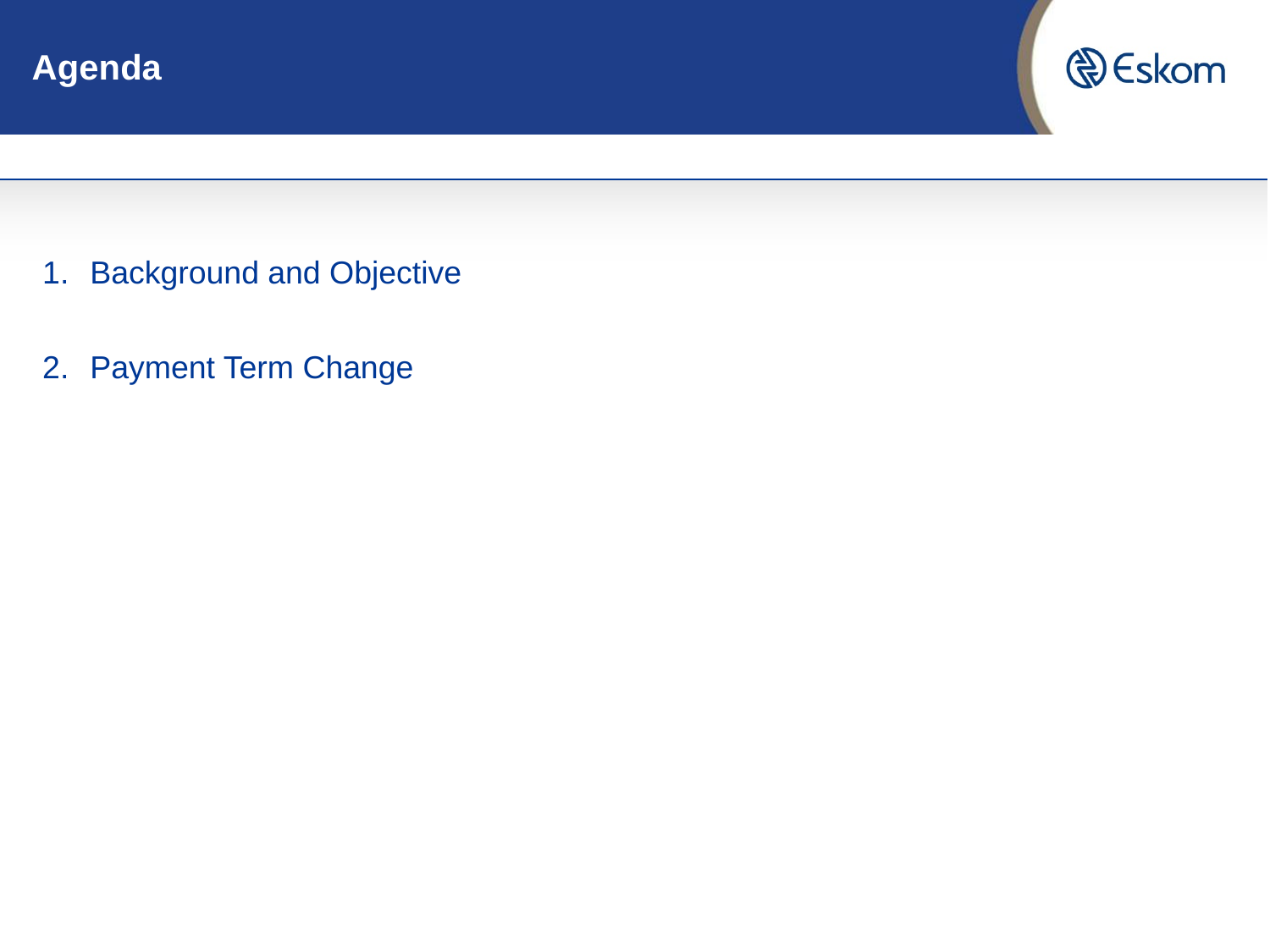

# Agenda
Background and Objective
Payment Term Change